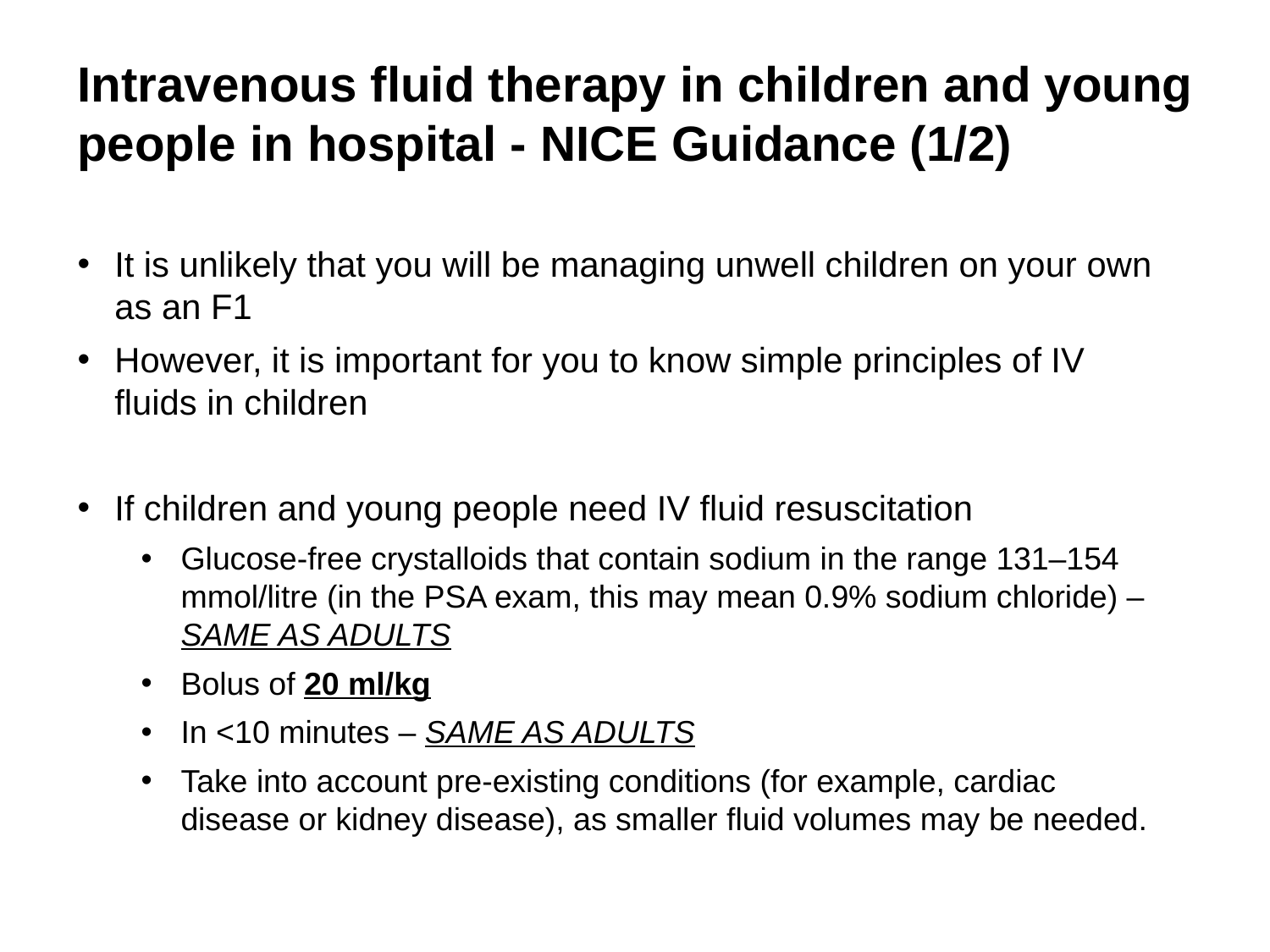

Intravenous fluid therapy in children and young people in hospital - NICE Guidance (1/2)
It is unlikely that you will be managing unwell children on your own as an F1
However, it is important for you to know simple principles of IV fluids in children

If children and young people need IV fluid resuscitation
Glucose-free crystalloids that contain sodium in the range 131–154 mmol/litre (in the PSA exam, this may mean 0.9% sodium chloride) – SAME AS ADULTS
Bolus of 20 ml/kg
In <10 minutes – SAME AS ADULTS
Take into account pre-existing conditions (for example, cardiac disease or kidney disease), as smaller fluid volumes may be needed.